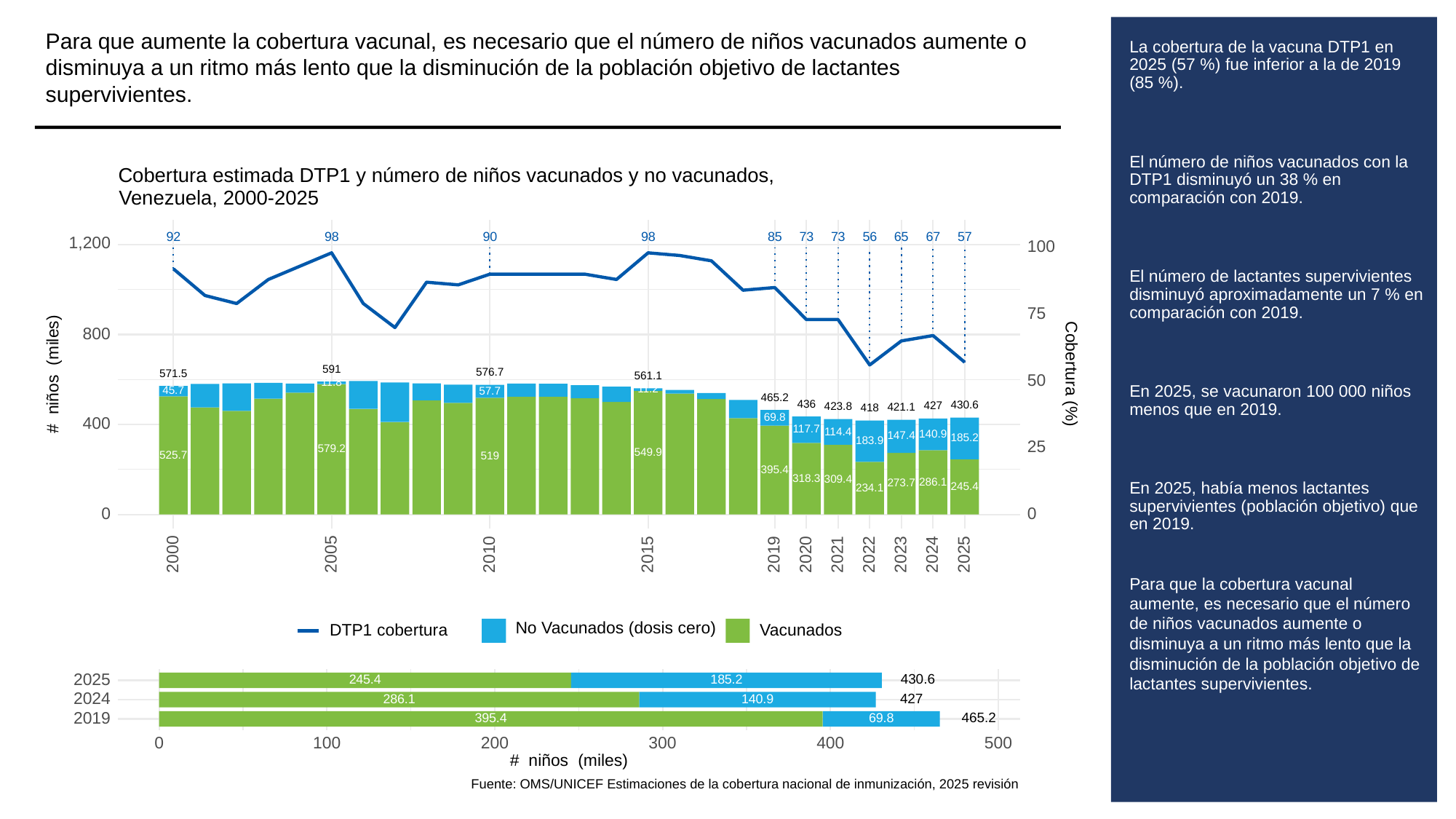

Para que aumente la cobertura vacunal, es necesario que el número de niños vacunados aumente o disminuya a un ritmo más lento que la disminución de la población objetivo de lactantes supervivientes.
# La cobertura de la vacuna DTP1 en 2025 (57 %) fue inferior a la de 2019 (85 %).

El número de niños vacunados con la DTP1 disminuyó un 38 % en comparación con 2019.

El número de lactantes supervivientes disminuyó aproximadamente un 7 % en comparación con 2019.

En 2025, se vacunaron 100 000 niños menos que en 2019.

En 2025, había menos lactantes supervivientes (población objetivo) que en 2019.

Para que la cobertura vacunal aumente, es necesario que el número de niños vacunados aumente o disminuya a un ritmo más lento que la disminución de la población objetivo de lactantes supervivientes.

Cobertura estimada DTP1 y número de niños vacunados y no vacunados,
Venezuela, 2000-2025

73
73
92
98
90
98
85
56
65
67
57
1,200
100

75
800

591
#  niños  (miles)
Cobertura (%)
576.7
571.5
561.1
50
11.8

11.2

45.7
57.7

465.2

436

430.6

427

423.8
421.1
418

69.8

400

117.7
114.4
140.9
147.4
185.2
183.9
25

579.2
549.9

525.7
519

395.4

318.3
309.4
286.1
273.7
245.4
234.1
0
0

2023
2000
2005
2010
2015
2019
2020
2021
2022
2024
2025

No Vacunados (dosis cero)
DTP1 cobertura
Vacunados

2025
430.6
245.4
185.2

2024
427
286.1
140.9

2019
465.2
395.4
69.8

300
0
100
200
400
500
#  niños  (miles)
Fuente: OMS/UNICEF Estimaciones de la cobertura nacional de inmunización, 2025 revisión